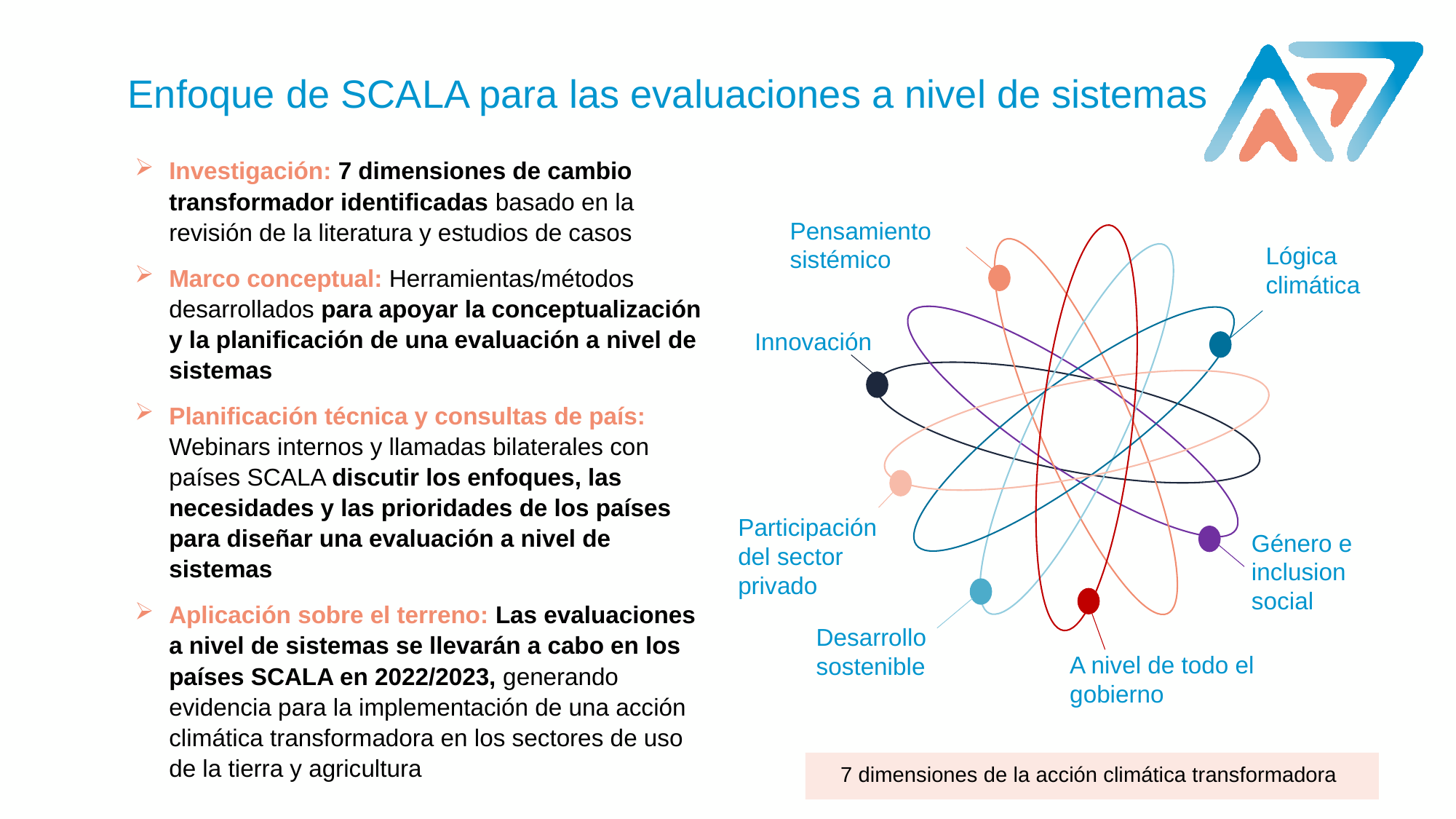

Enfoque de SCALA para las evaluaciones a nivel de sistemas
Investigación: 7 dimensiones de cambio transformador identificadas basado en la revisión de la literatura y estudios de casos
Marco conceptual: Herramientas/métodos desarrollados para apoyar la conceptualización y la planificación de una evaluación a nivel de sistemas
Planificación técnica y consultas de país: Webinars internos y llamadas bilaterales con países SCALA discutir los enfoques, las necesidades y las prioridades de los países para diseñar una evaluación a nivel de sistemas
Aplicación sobre el terreno: Las evaluaciones a nivel de sistemas se llevarán a cabo en los países SCALA en 2022/2023, generando evidencia para la implementación de una acción climática transformadora en los sectores de uso de la tierra y agricultura

Pensamiento sistémico
Lógica climática

Innovación

Participación del sector privado
Género e inclusion social

Desarrollo sostenible
A nivel de todo el gobierno
7 dimensiones de la acción climática transformadora